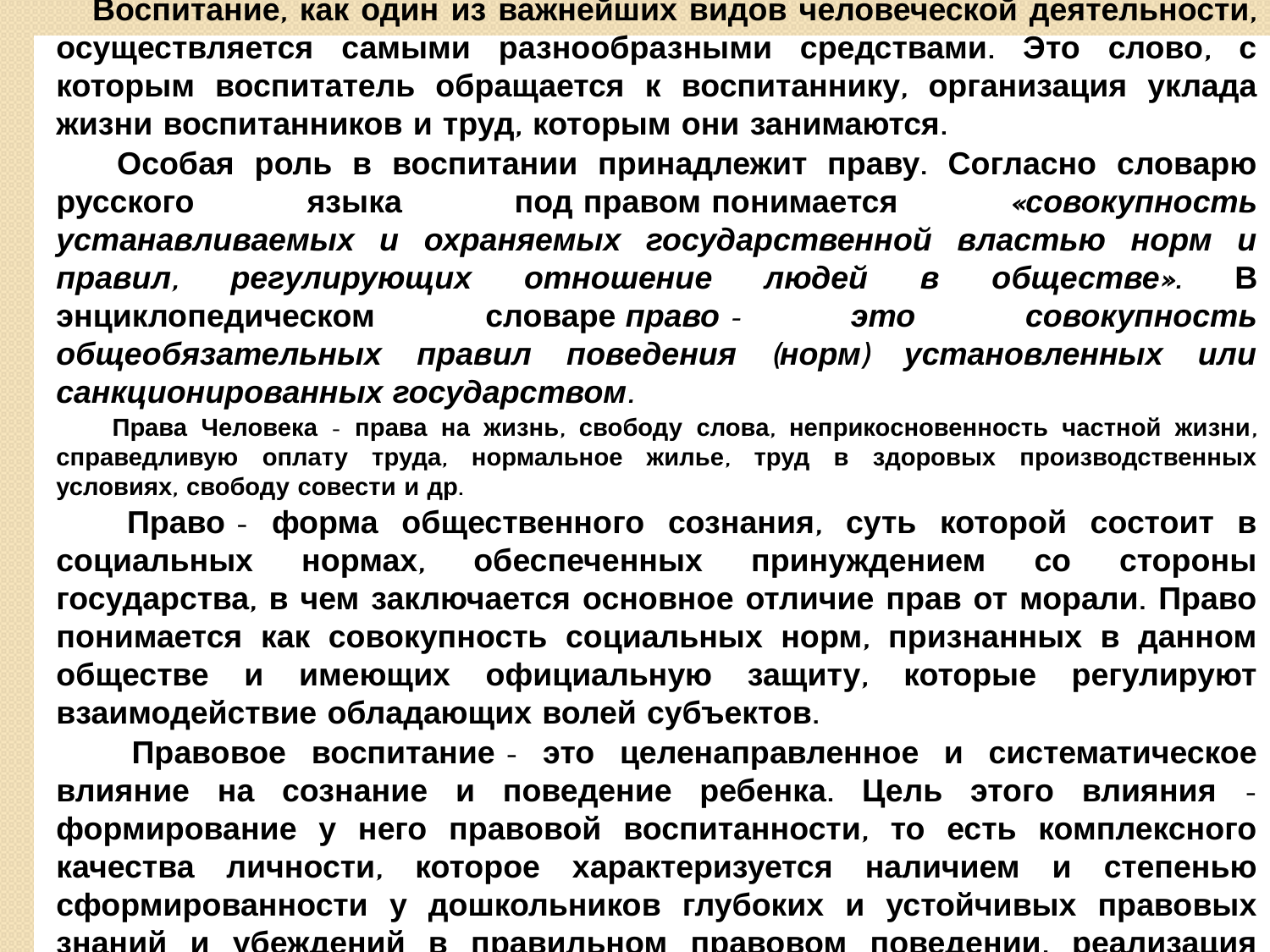

Воспитание, как один из важнейших видов человеческой деятельности, осуществляется самыми разнообразными средствами. Это слово, с которым воспитатель обращается к воспитаннику, организация уклада жизни воспитанников и труд, которым они занимаются.
   Особая роль в воспитании принадлежит праву. Согласно словарю русского языка под правом понимается «совокупность устанавливаемых и охраняемых государственной властью норм и правил, регулирующих отношение людей в обществе». В энциклопедическом словаре право - это совокупность общеобязательных правил поведения (норм) установленных или санкционированных государством.
    Права Человека - права на жизнь, свободу слова, неприкосновенность частной жизни, справедливую оплату труда, нормальное жилье, труд в здоровых производственных условиях, свободу совести и др.
   Право - форма общественного сознания, суть которой состоит в социальных нормах, обеспеченных принуждением со стороны государства, в чем заключается основное отличие прав от морали. Право понимается как совокупность социальных норм, признанных в данном обществе и имеющих официальную защиту, которые регулируют взаимодействие обладающих волей субъектов.
   Правовое воспитание - это целенаправленное и систематическое влияние на сознание и поведение ребенка. Цель этого влияния - формирование у него правовой воспитанности, то есть комплексного качества личности, которое характеризуется наличием и степенью сформированности у дошкольников глубоких и устойчивых правовых знаний и убеждений в правильном правовом поведении, реализация которого в практической деятельности отвечает требованиям общества.